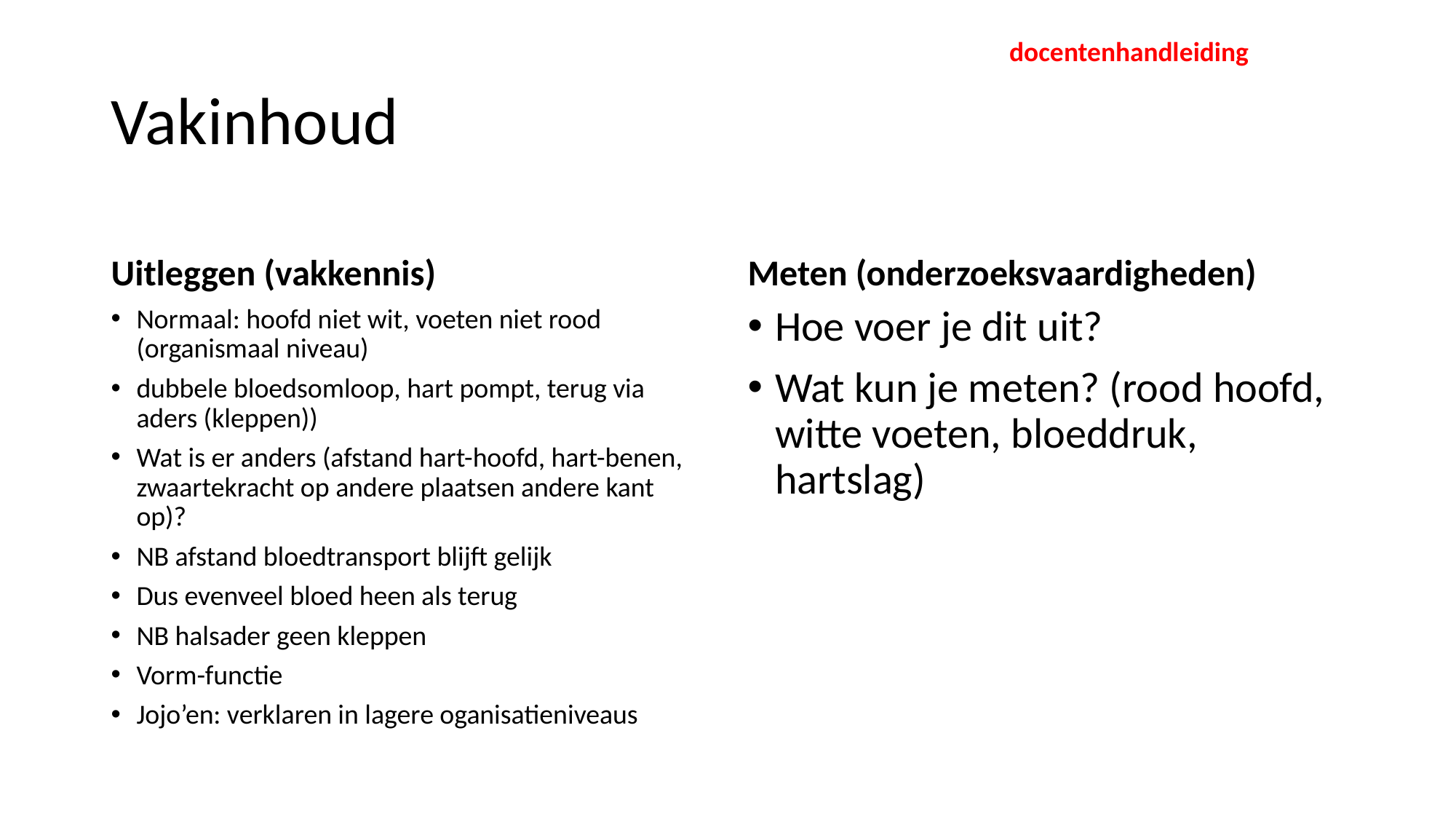

docentenhandleiding
# Vakinhoud
Uitleggen (vakkennis)
Meten (onderzoeksvaardigheden)
Normaal: hoofd niet wit, voeten niet rood (organismaal niveau)
dubbele bloedsomloop, hart pompt, terug via aders (kleppen))
Wat is er anders (afstand hart-hoofd, hart-benen, zwaartekracht op andere plaatsen andere kant op)?
NB afstand bloedtransport blijft gelijk
Dus evenveel bloed heen als terug
NB halsader geen kleppen
Vorm-functie
Jojo’en: verklaren in lagere oganisatieniveaus

Hoe voer je dit uit?
Wat kun je meten? (rood hoofd, witte voeten, bloeddruk, hartslag)